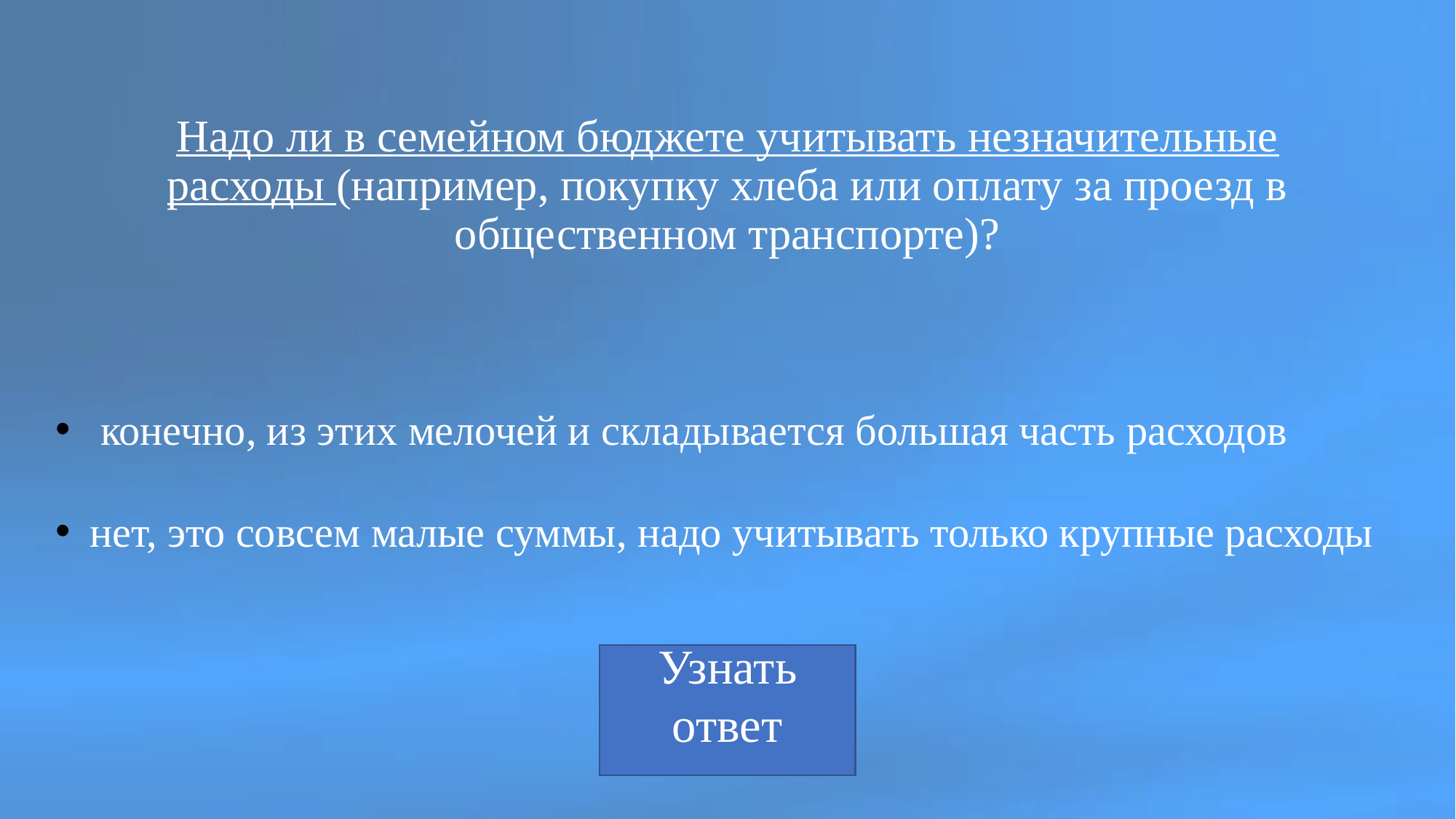

# Надо ли в семейном бюджете учитывать незначительные расходы (например, покупку хлеба или оплату за проезд в общественном транспорте)?
 конечно, из этих мелочей и складывается большая часть расходов

нет, это совсем малые суммы, надо учитывать только крупные расходы